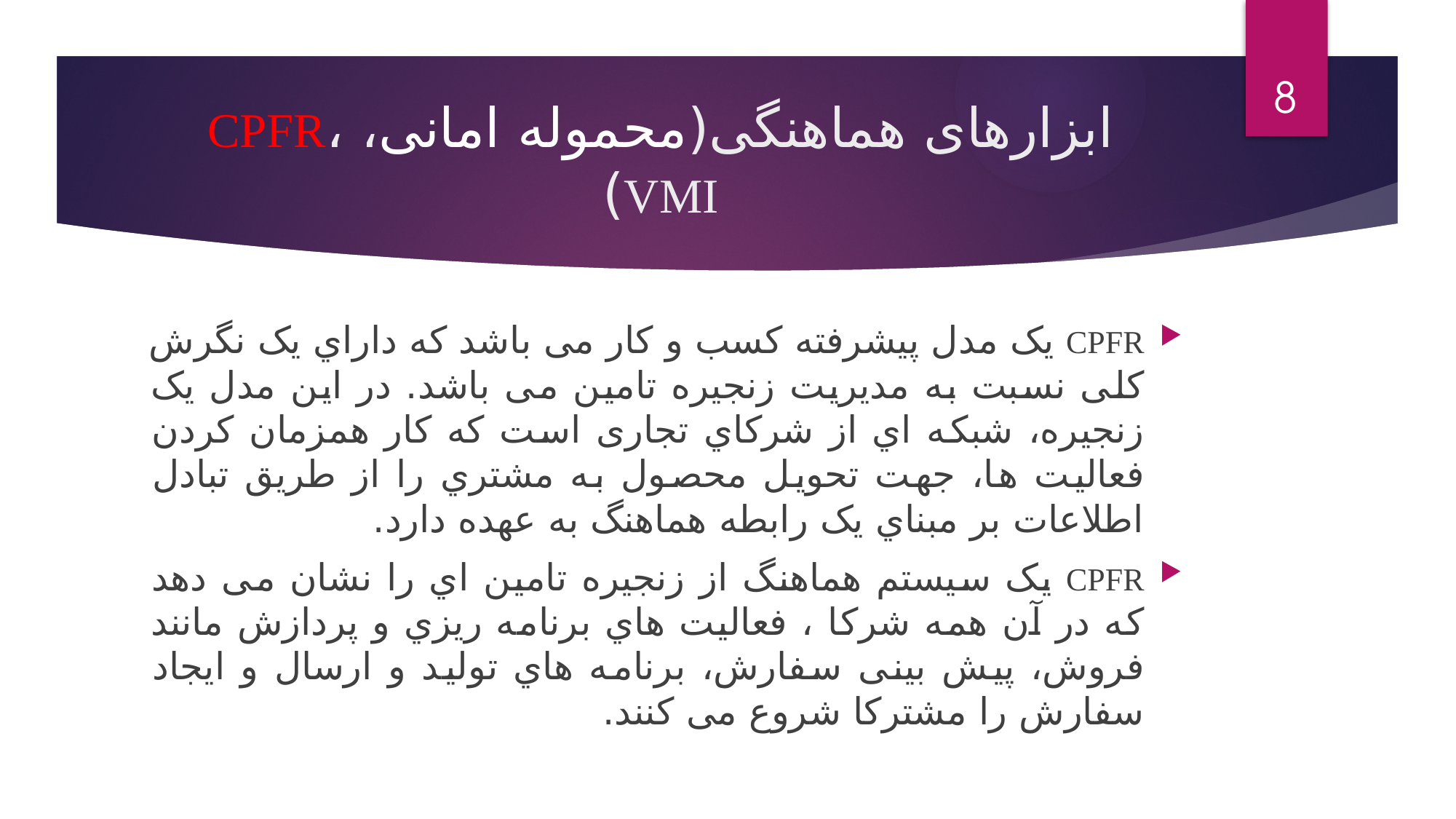

8
# ابزارهای هماهنگی(محموله امانی، CPFR، VMI)
CPFR یک مدل پیشرفته کسب و کار می باشد که داراي یک نگرش کلی نسبت به مدیریت زنجیره تامین می باشد. در این مدل یک زنجیره، شبکه اي از شرکاي تجاری است که کار همزمان کردن فعالیت ها، جهت تحویل محصول به مشتري را از طریق تبادل اطلاعات بر مبناي یک رابطه هماهنگ به عهده دارد.
CPFR یک سیستم هماهنگ از زنجیره تامین اي را نشان می دهد که در آن همه شرکا ، فعالیت هاي برنامه ریزي و پردازش مانند فروش، پیش بینی سفارش، برنامه هاي تولید و ارسال و ایجاد سفارش را مشترکا شروع می کنند.